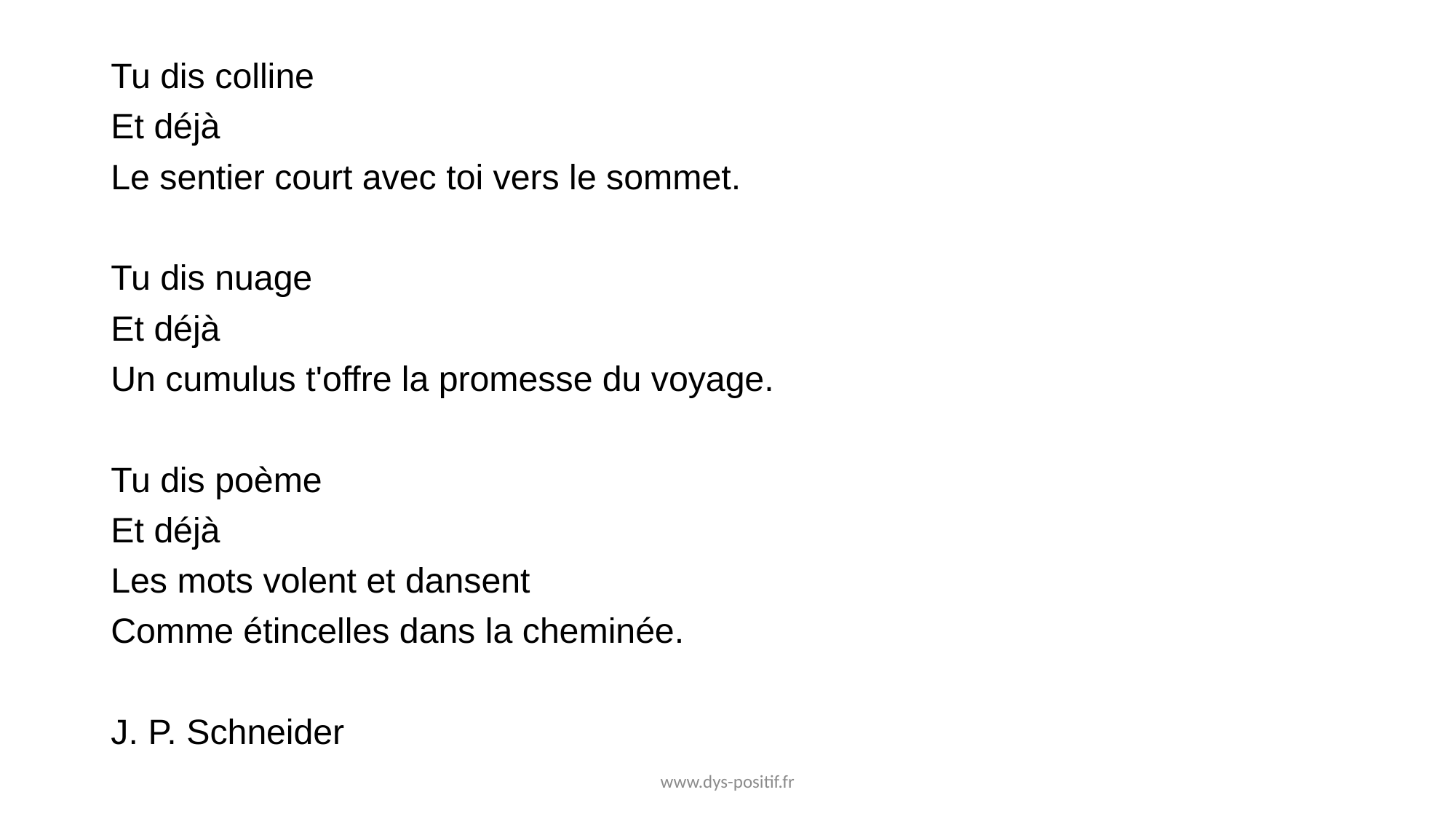

Tu dis colline
Et déjà
Le sentier court avec toi vers le sommet.

Tu dis nuage
Et déjà
Un cumulus t'offre la promesse du voyage.

Tu dis poème
Et déjà
Les mots volent et dansent
Comme étincelles dans la cheminée.

J. P. Schneider

www.dys-positif.fr